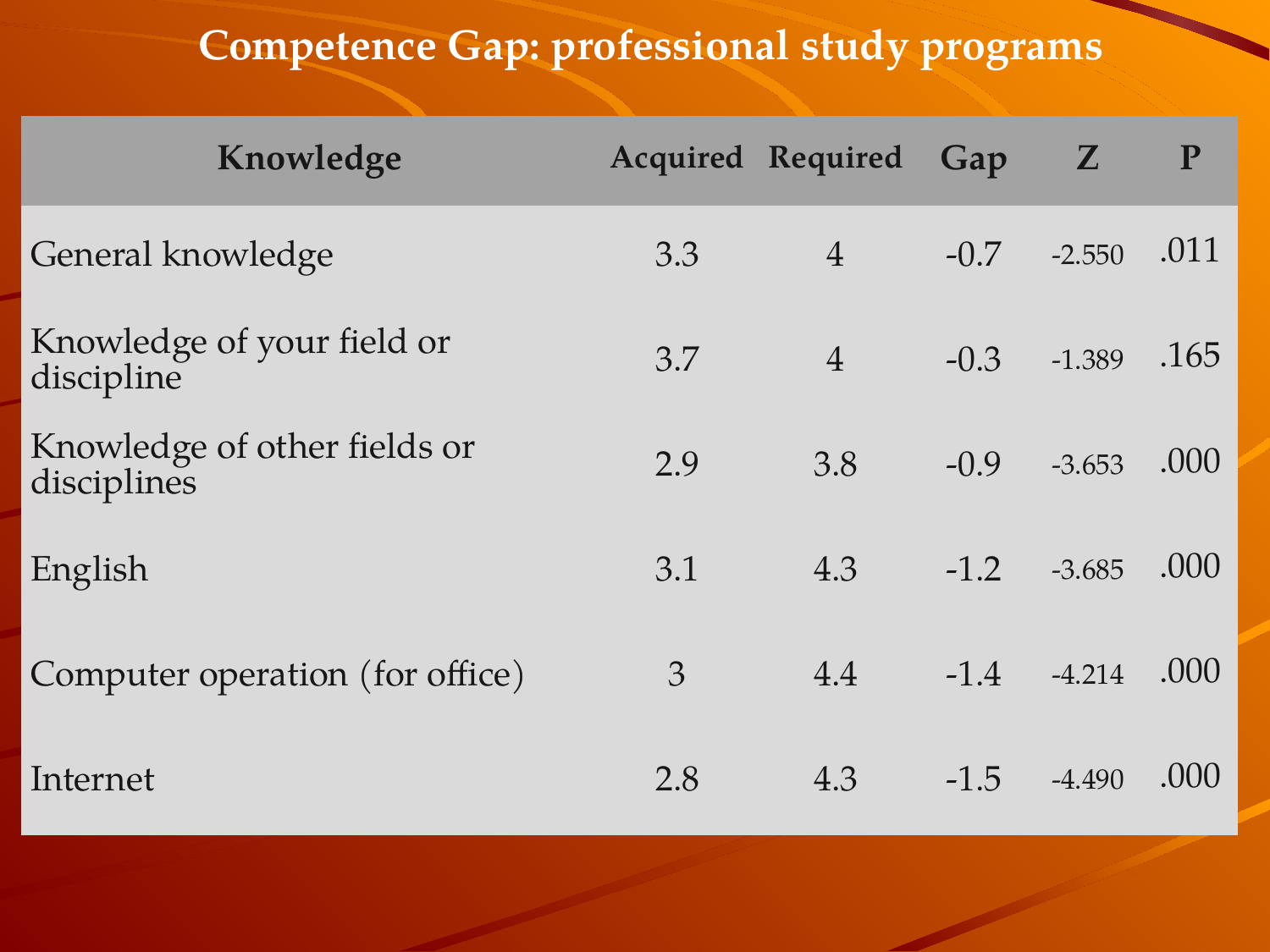

Competence Gap: professional study programs

| Knowledge | Acquired | Required | Gap | Z | P |
| --- | --- | --- | --- | --- | --- |
| General knowledge | 3.3 | 4 | -0.7 | -2.550 | .011 |
| Knowledge of your field or discipline | 3.7 | 4 | -0.3 | -1.389 | .165 |
| Knowledge of other fields or disciplines | 2.9 | 3.8 | -0.9 | -3.653 | .000 |
| English | 3.1 | 4.3 | -1.2 | -3.685 | .000 |
| Computer operation (for office) | 3 | 4.4 | -1.4 | -4.214 | .000 |
| Internet | 2.8 | 4.3 | -1.5 | -4.490 | .000 |